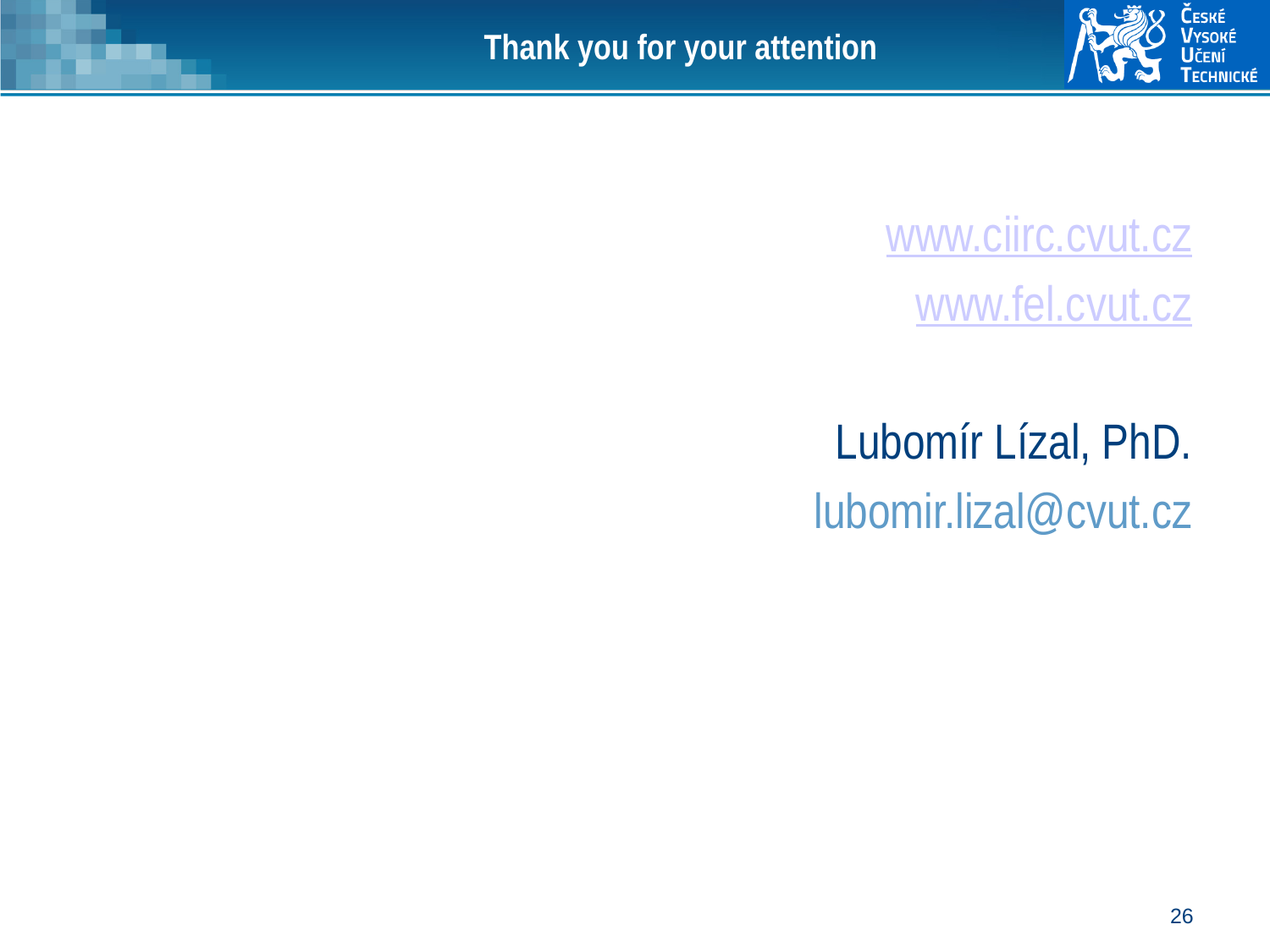

# Thank you for your attention
www.ciirc.cvut.cz
www.fel.cvut.cz

Lubomír Lízal, PhD.
lubomir.lizal@cvut.cz
26